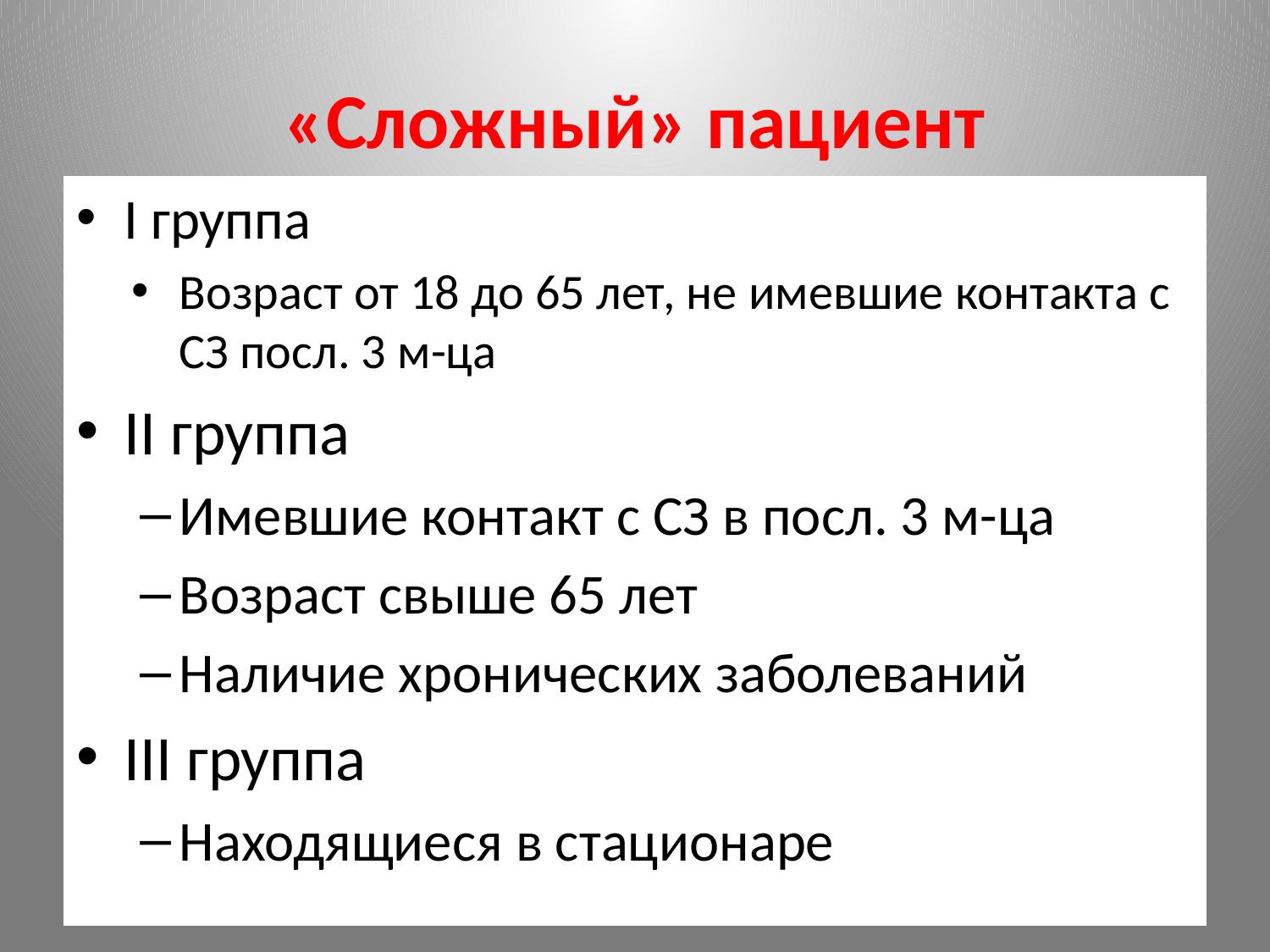

# «Сложный» пациент
I группа
Возраст от 18 до 65 лет, не имевшие контакта с СЗ посл. 3 м-ца
II группа
Имевшие контакт с СЗ в посл. 3 м-ца
Возраст свыше 65 лет
Наличие хронических заболеваний
III группа
Находящиеся в стационаре